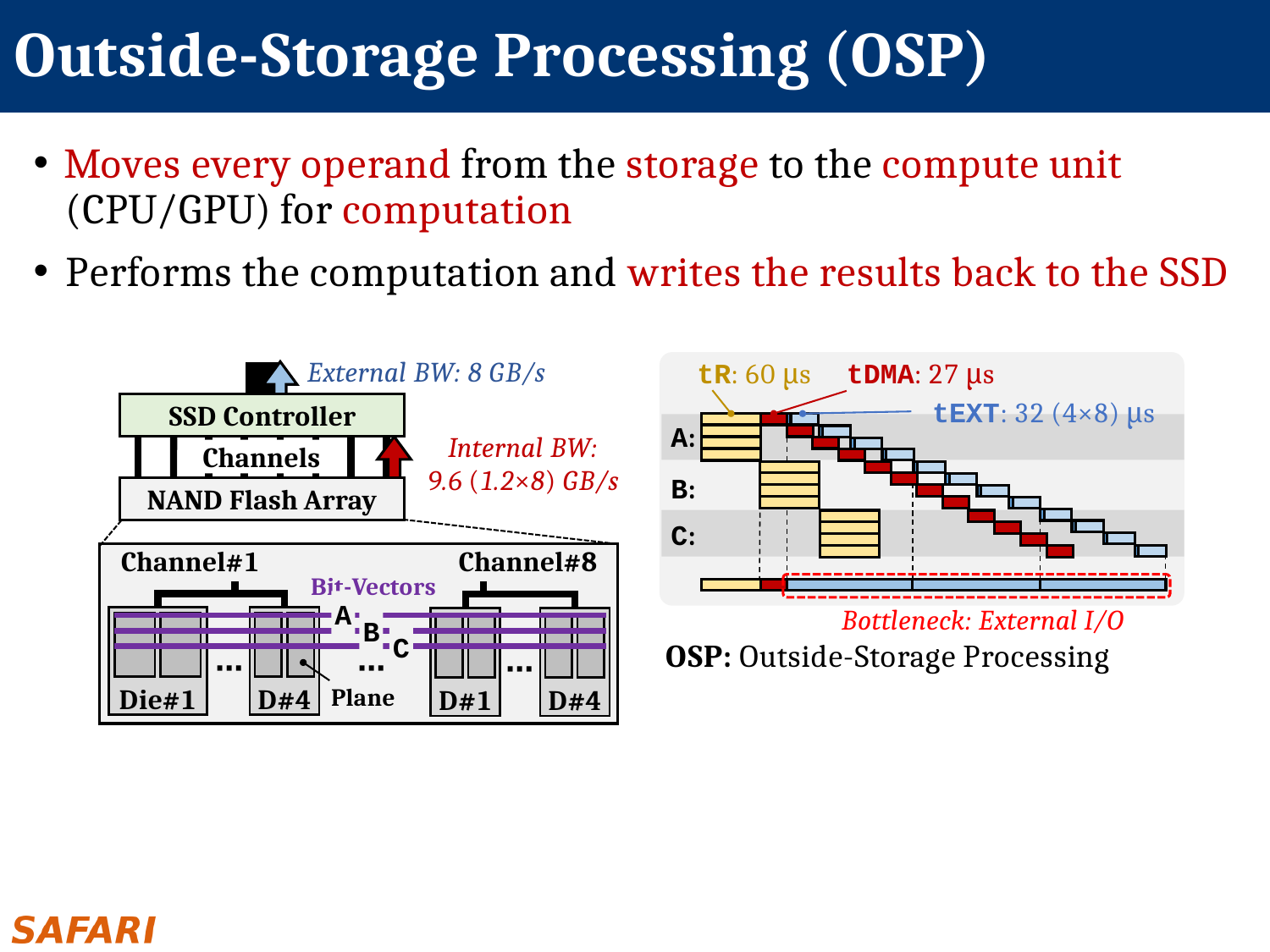

# Outside-Storage Processing (OSP)
Moves every operand from the storage to the compute unit (CPU/GPU) for computation
Performs the computation and writes the results back to the SSD
External BW: 8 GB/s
tR: 60 μs
tDMA: 27 μs

tEXT: 32 (4×8) μs
SSD Controller
A:

Internal BW:
9.6 (1.2×8) GB/s

Channels

B:

NAND Flash Array

C:

Channel#1
Channel#8

Bit-Vectors

Bottleneck: External I/O
A
Die#1

D#4

D#1

D#4

B
OSP: Outside-Storage Processing
C
⋯
⋯
⋯
Plane